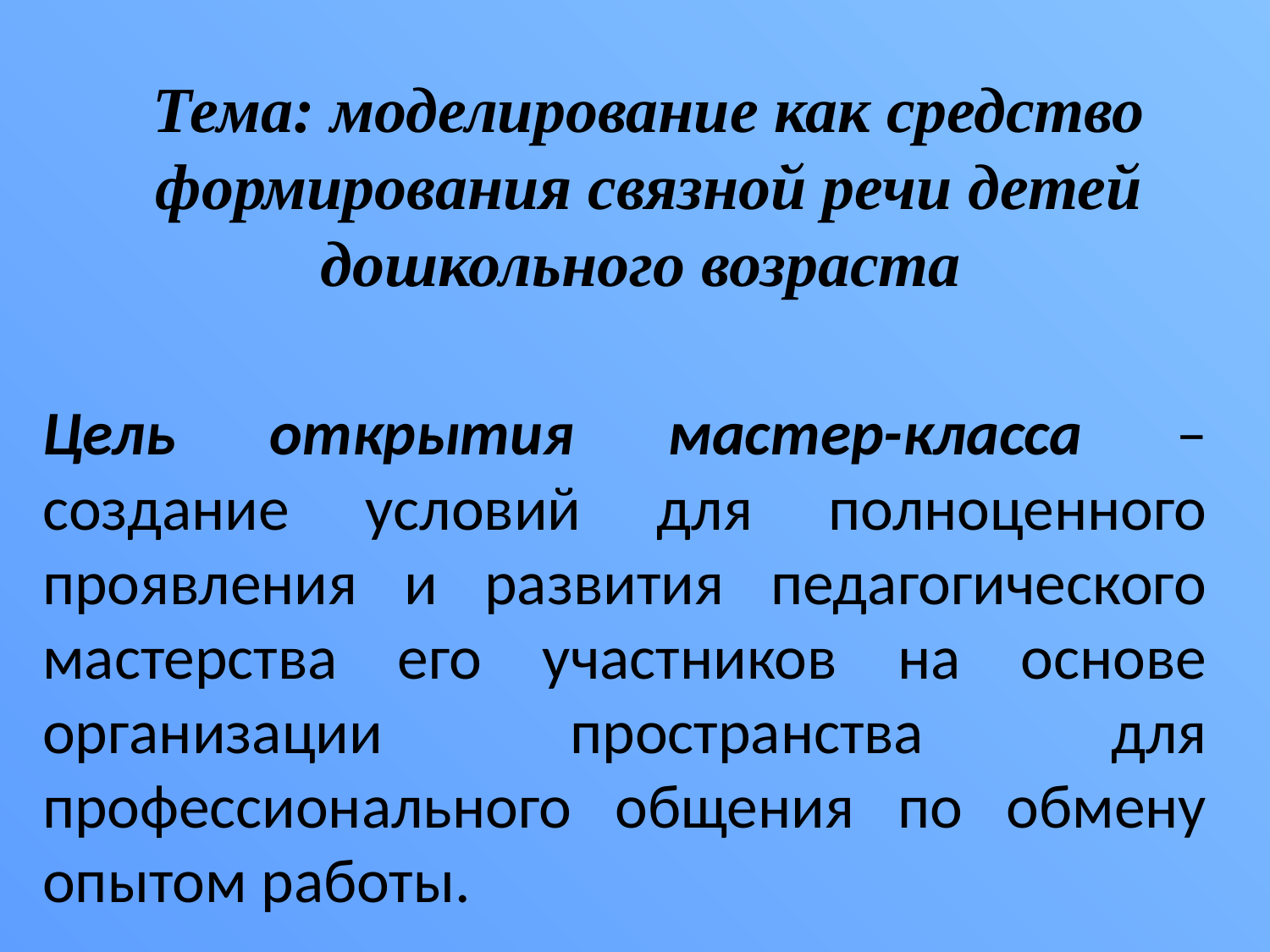

# Тема: моделирование как средство формирования связной речи детей дошкольного возраста
Цель открытия мастер-класса – создание условий для полноценного проявления и развития педагогического мастерства его участников на основе организации пространства для профессионального общения по обмену опытом работы.